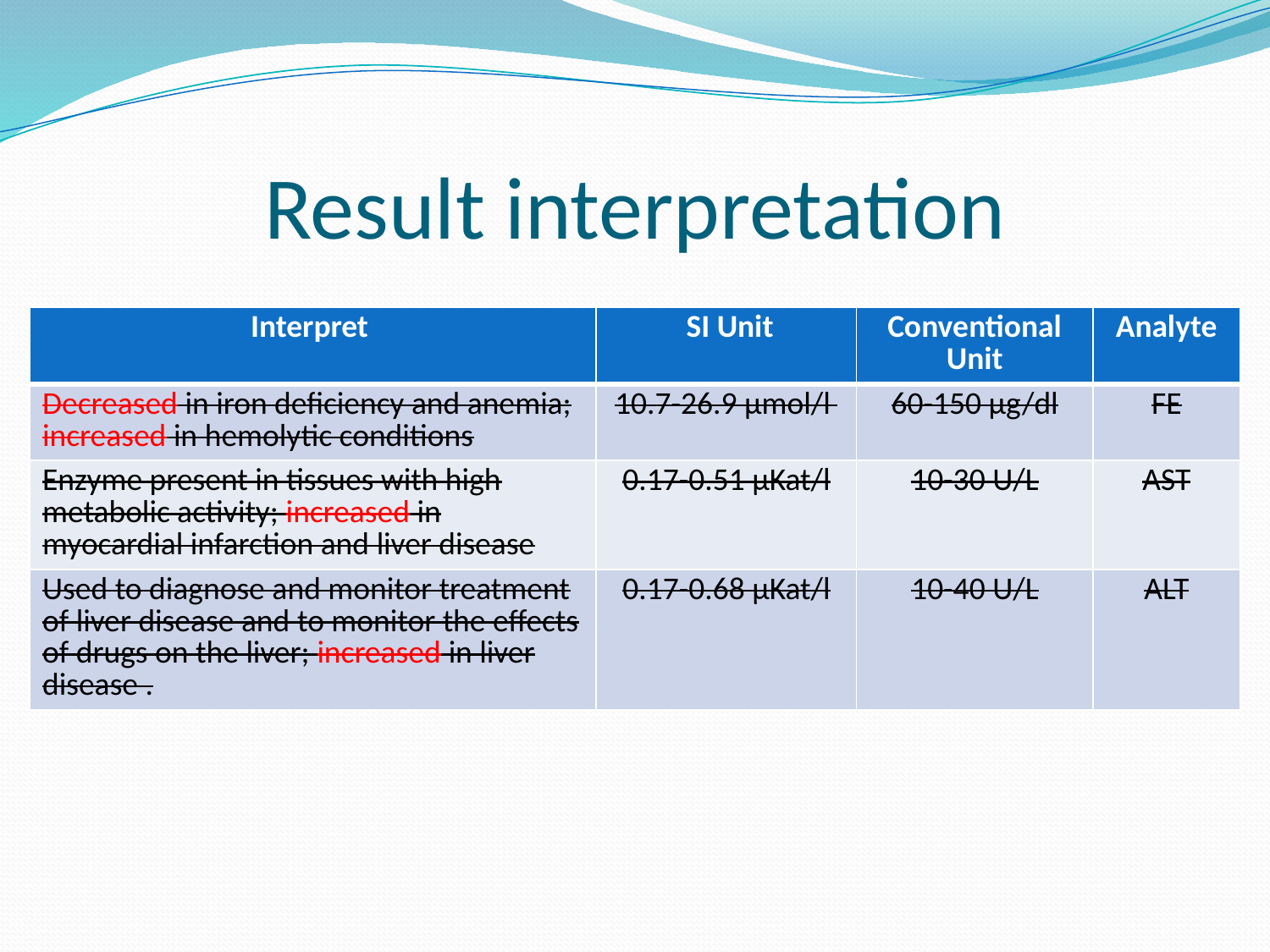

# Result interpretation
| Interpret | SI Unit | Conventional Unit | Analyte |
| --- | --- | --- | --- |
| Decreased in iron deficiency and anemia; increased in hemolytic conditions | 10.7-26.9 µmol/l | 60-150 µg/dl | FE |
| Enzyme present in tissues with high metabolic activity; increased in myocardial infarction and liver disease | 0.17-0.51 µKat/l | 10-30 U/L | AST |
| Used to diagnose and monitor treatment of liver disease and to monitor the effects of drugs on the liver; increased in liver disease . | 0.17-0.68 µKat/l | 10-40 U/L | ALT |